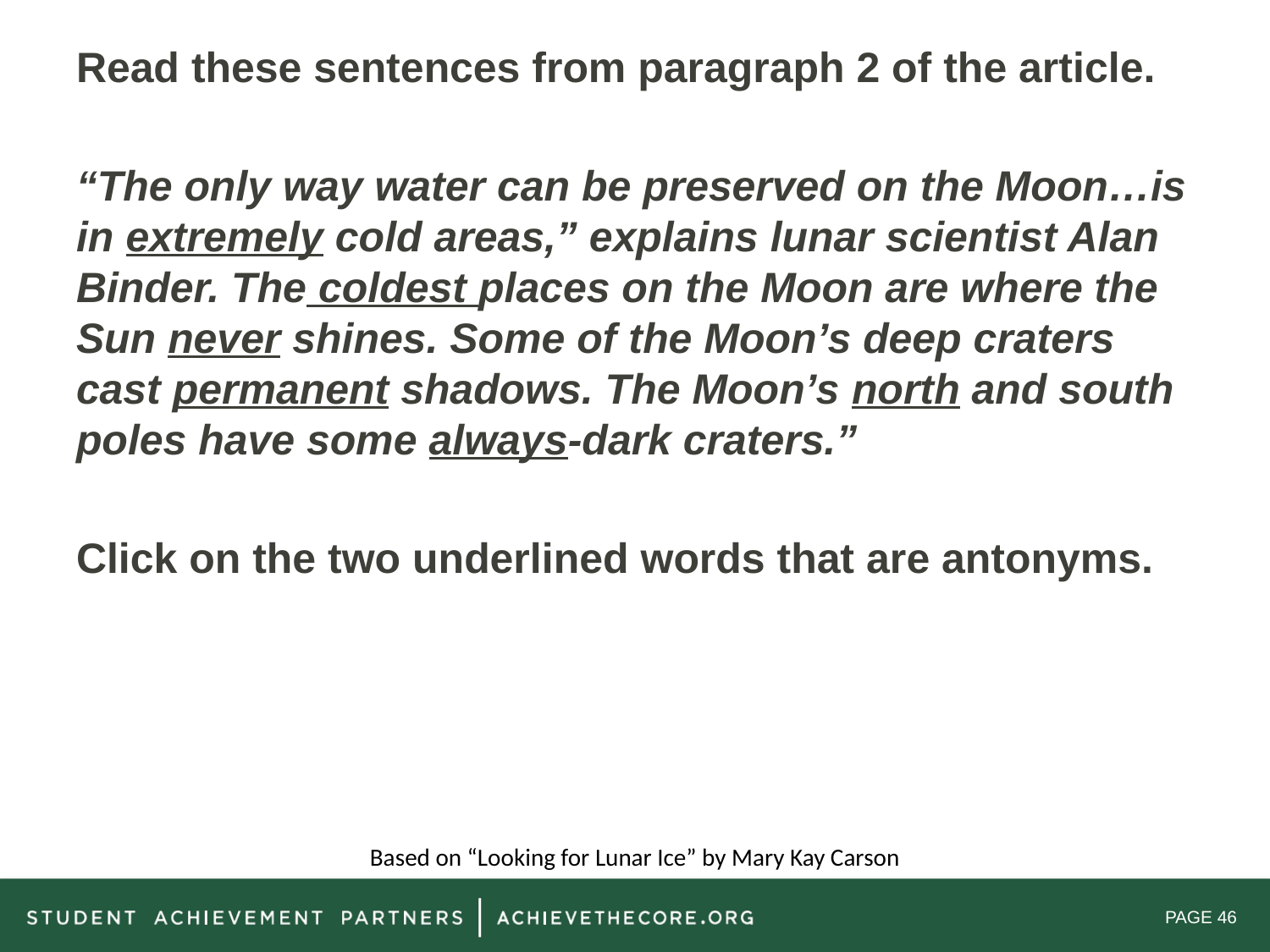

Read these sentences from paragraph 2 of the article.

“The only way water can be preserved on the Moon…is in extremely cold areas,” explains lunar scientist Alan Binder. The coldest places on the Moon are where the Sun never shines. Some of the Moon’s deep craters cast permanent shadows. The Moon’s north and south poles have some always-dark craters.”

Click on the two underlined words that are antonyms.
Based on “Looking for Lunar Ice” by Mary Kay Carson